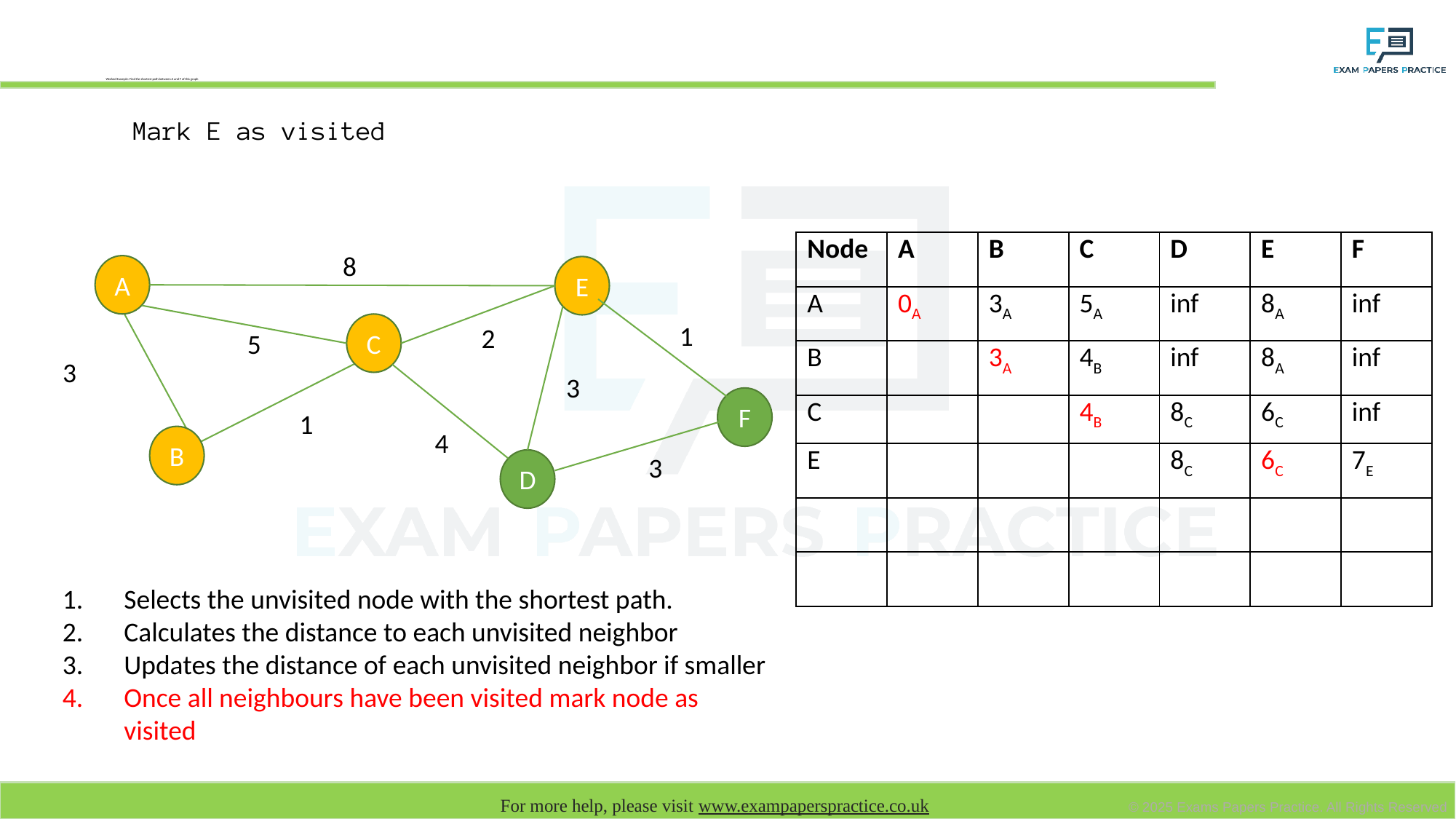

# Worked Example: Find the shortest path between A and F of this graph
Mark E as visited
| Node | A | B | C | D | E | F |
| --- | --- | --- | --- | --- | --- | --- |
| A | 0A | 3A | 5A | inf | 8A | inf |
| B |  | 3A | 4B | inf | 8A | inf |
| C |  |  | 4B | 8C | 6C | inf |
| E |  |  |  | 8C | 6C | 7E |
|  |  |  |  |  |  |  |
|  |  |  |  |  |  |  |
8
A
E
1
C
2
5
3
3
F
1
4
B
3
D
Selects the unvisited node with the shortest path.
Calculates the distance to each unvisited neighbor
Updates the distance of each unvisited neighbor if smaller
Once all neighbours have been visited mark node as visited